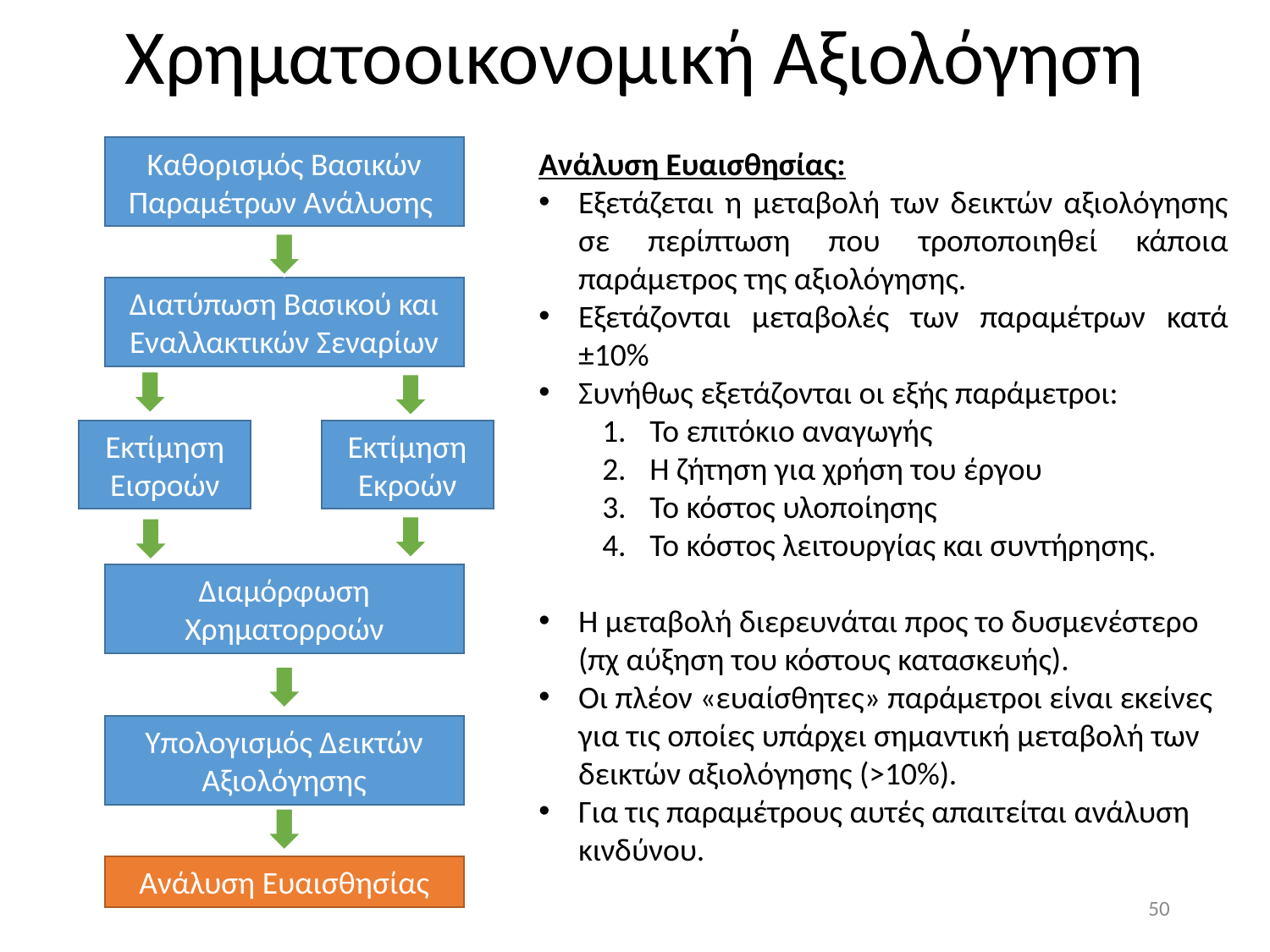

# Χρηματοοικονομική Αξιολόγηση
Καθορισμός Βασικών Παραμέτρων Ανάλυσης

Διατύπωση Βασικού και Εναλλακτικών Σεναρίων

Εκτίμηση Εκροών
Εκτίμηση Εισροών

Διαμόρφωση Χρηματορροών

Υπολογισμός Δεικτών Αξιολόγησης

Ανάλυση Ευαισθησίας
Ανάλυση Ευαισθησίας:
Εξετάζεται η μεταβολή των δεικτών αξιολόγησης σε περίπτωση που τροποποιηθεί κάποια παράμετρος της αξιολόγησης.
Εξετάζονται μεταβολές των παραμέτρων κατά ±10%
Συνήθως εξετάζονται οι εξής παράμετροι:
Το επιτόκιο αναγωγής
Η ζήτηση για χρήση του έργου
Το κόστος υλοποίησης
Το κόστος λειτουργίας και συντήρησης.

Η μεταβολή διερευνάται προς το δυσμενέστερο (πχ αύξηση του κόστους κατασκευής).
Οι πλέον «ευαίσθητες» παράμετροι είναι εκείνες για τις οποίες υπάρχει σημαντική μεταβολή των δεικτών αξιολόγησης (>10%).
Για τις παραμέτρους αυτές απαιτείται ανάλυση κινδύνου.
50